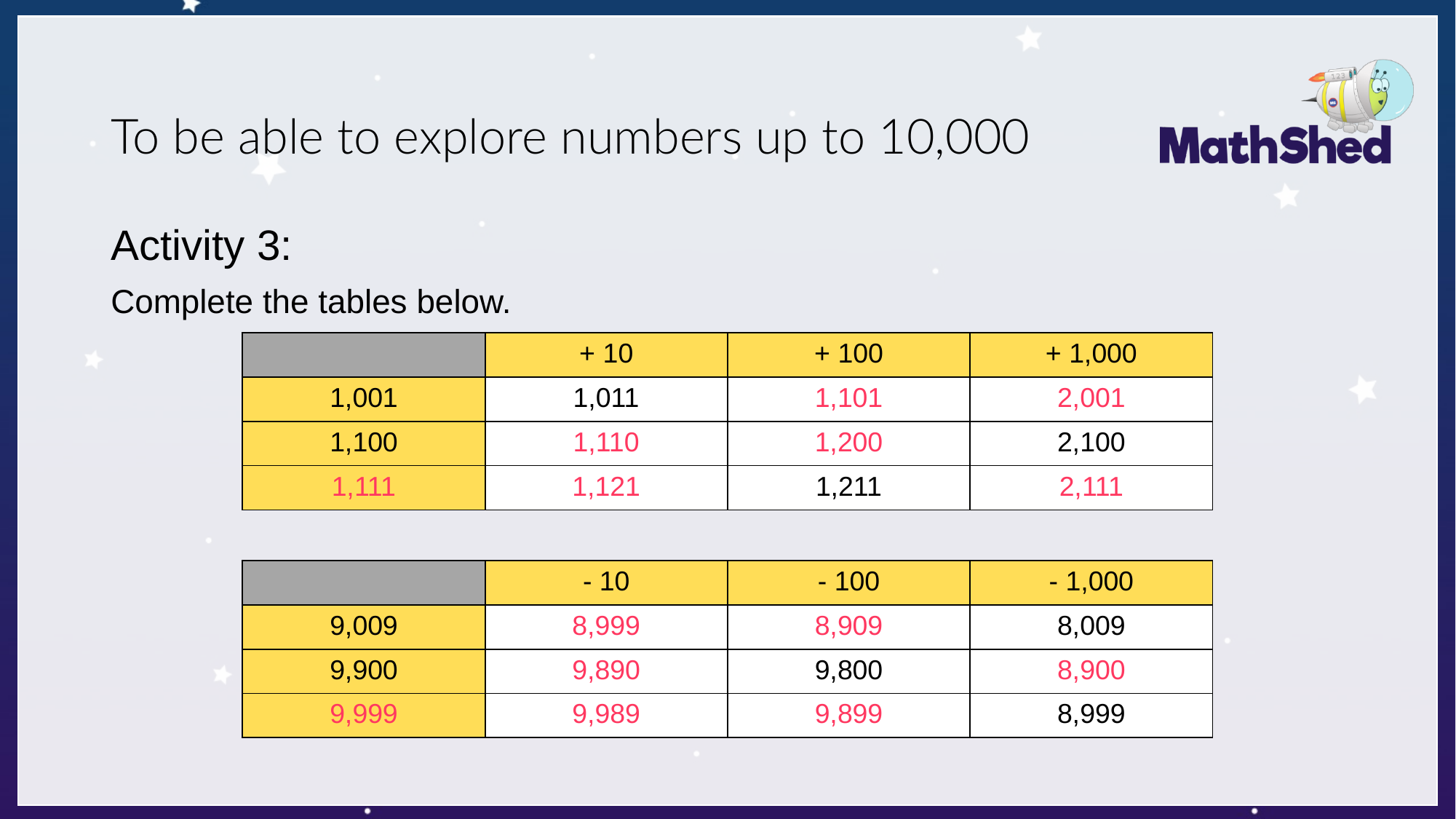

# To be able to explore numbers up to 10,000
Activity 3:
Complete the tables below.

|  | + 10 | + 100 | + 1,000 |
| --- | --- | --- | --- |
| 1,001 | 1,011 | 1,101 | 2,001 |
| 1,100 | 1,110 | 1,200 | 2,100 |
| 1,111 | 1,121 | 1,211 | 2,111 |
|  | - 10 | - 100 | - 1,000 |
| --- | --- | --- | --- |
| 9,009 | 8,999 | 8,909 | 8,009 |
| 9,900 | 9,890 | 9,800 | 8,900 |
| 9,999 | 9,989 | 9,899 | 8,999 |